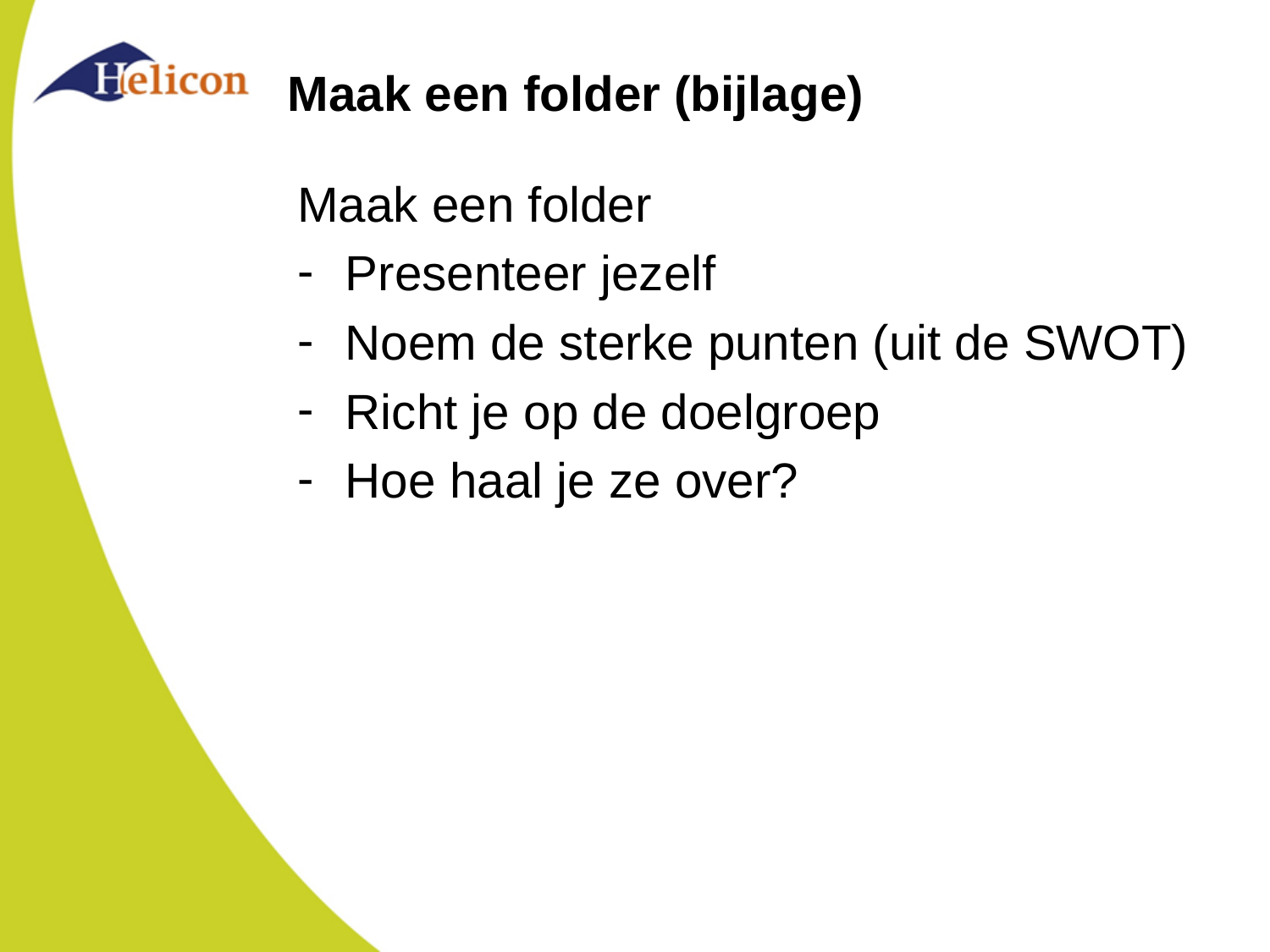

# Maak een folder (bijlage)
Maak een folder
Presenteer jezelf
Noem de sterke punten (uit de SWOT)
Richt je op de doelgroep
Hoe haal je ze over?